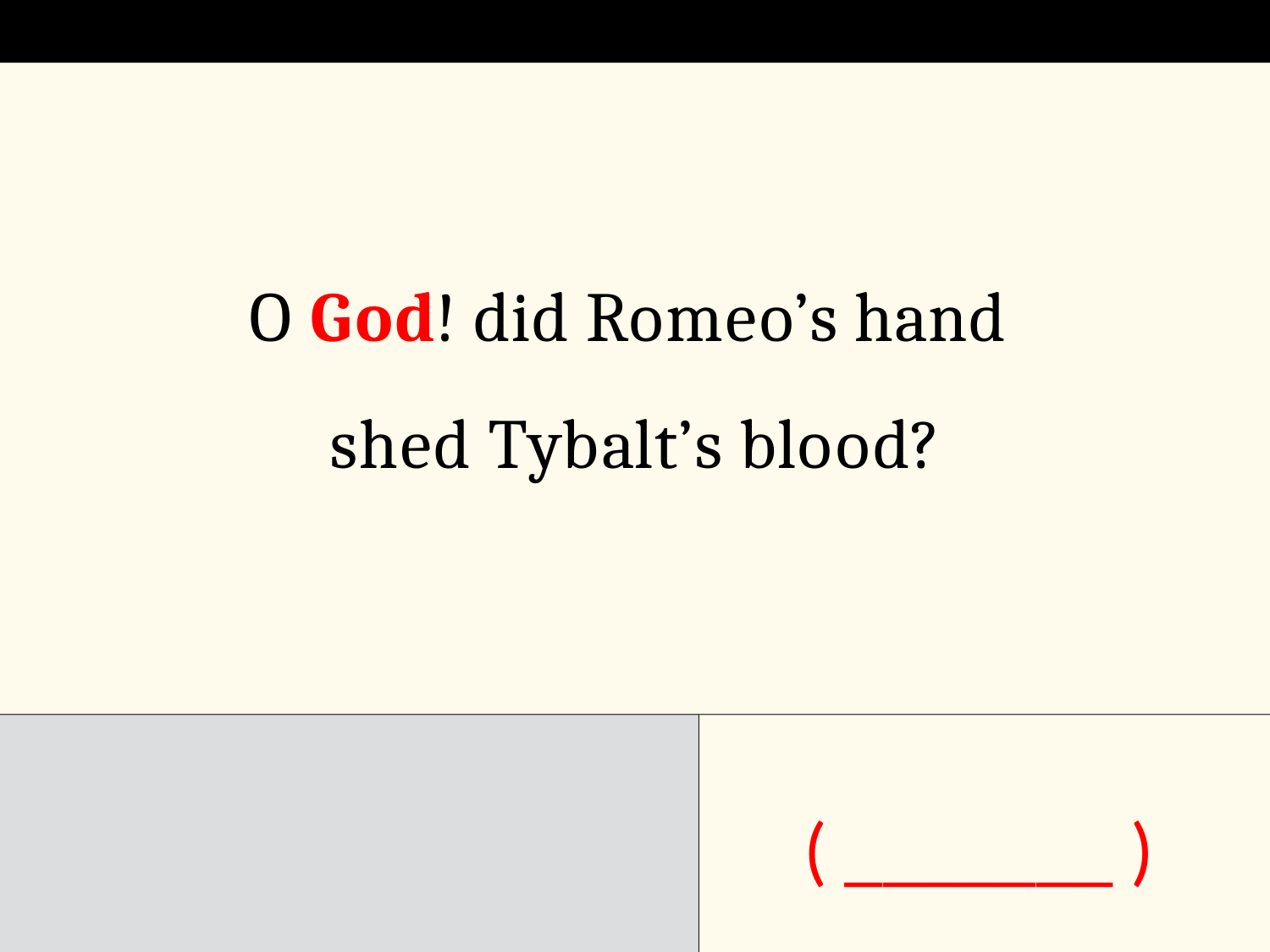

O God! did Romeo’s hand
shed Tybalt’s blood?
( _______ )